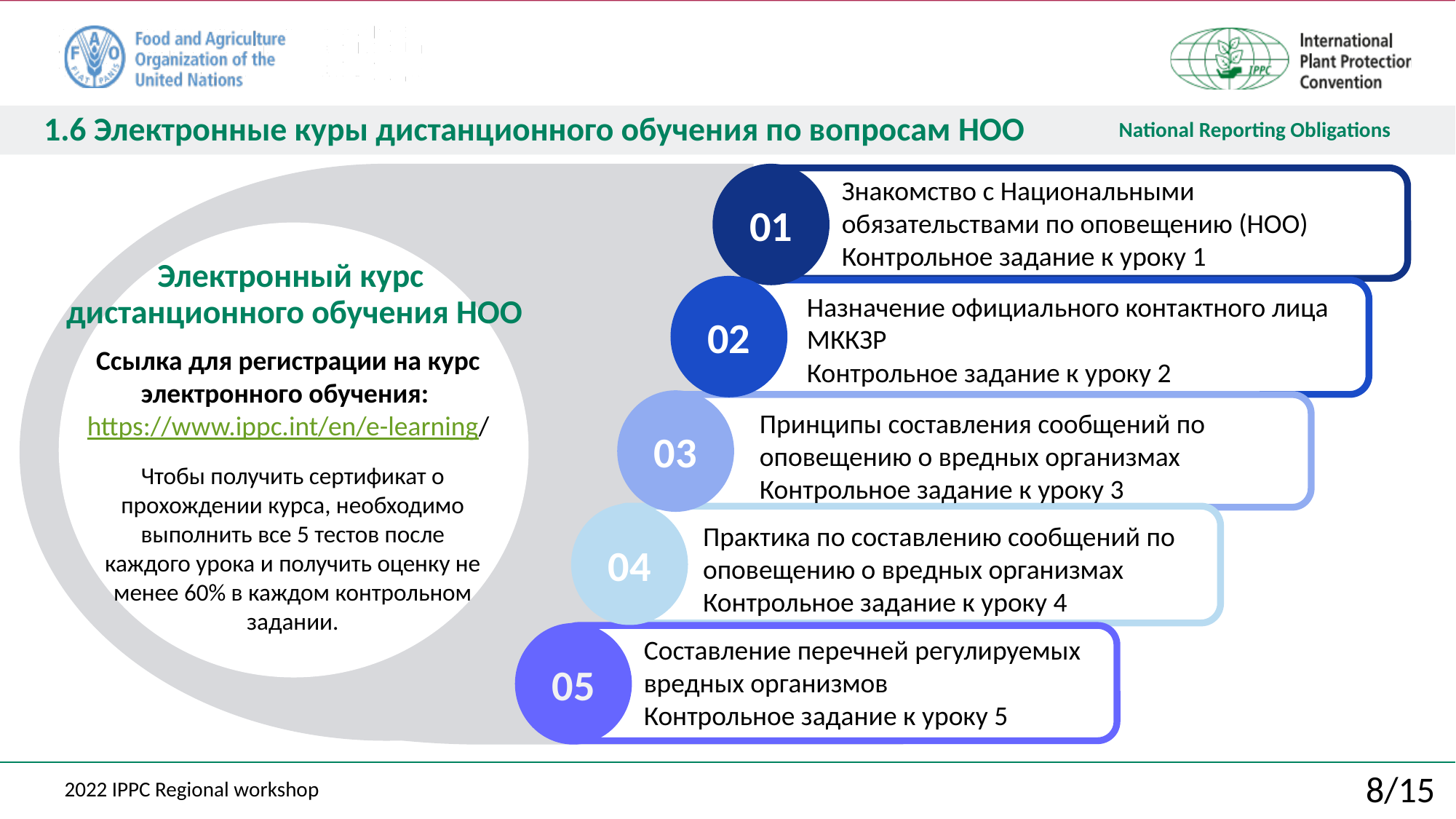

1.6 Электронные куры дистанционного обучения по вопросам НОО

01

02

03

04

05

Знакомство с Национальными обязательствами по оповещению (НОО)
Контрольное задание к уроку 1
Электронный курс
дистанционного обучения НОО
Назначение официального контактного лица МККЗР
Контрольное задание к уроку 2
Ссылка для регистрации на курс электронного обучения: https://www.ippc.int/en/e-learning/
Принципы составления сообщений по оповещению о вредных организмах
Контрольное задание к уроку 3
Чтобы получить сертификат о прохождении курса, необходимо выполнить все 5 тестов после каждого урока и получить оценку не менее 60% в каждом контрольном задании.
Практика по составлению сообщений по
оповещению о вредных организмах
Контрольное задание к уроку 4
Составление перечней регулируемых
вредных организмов
Контрольное задание к уроку 5
8/15